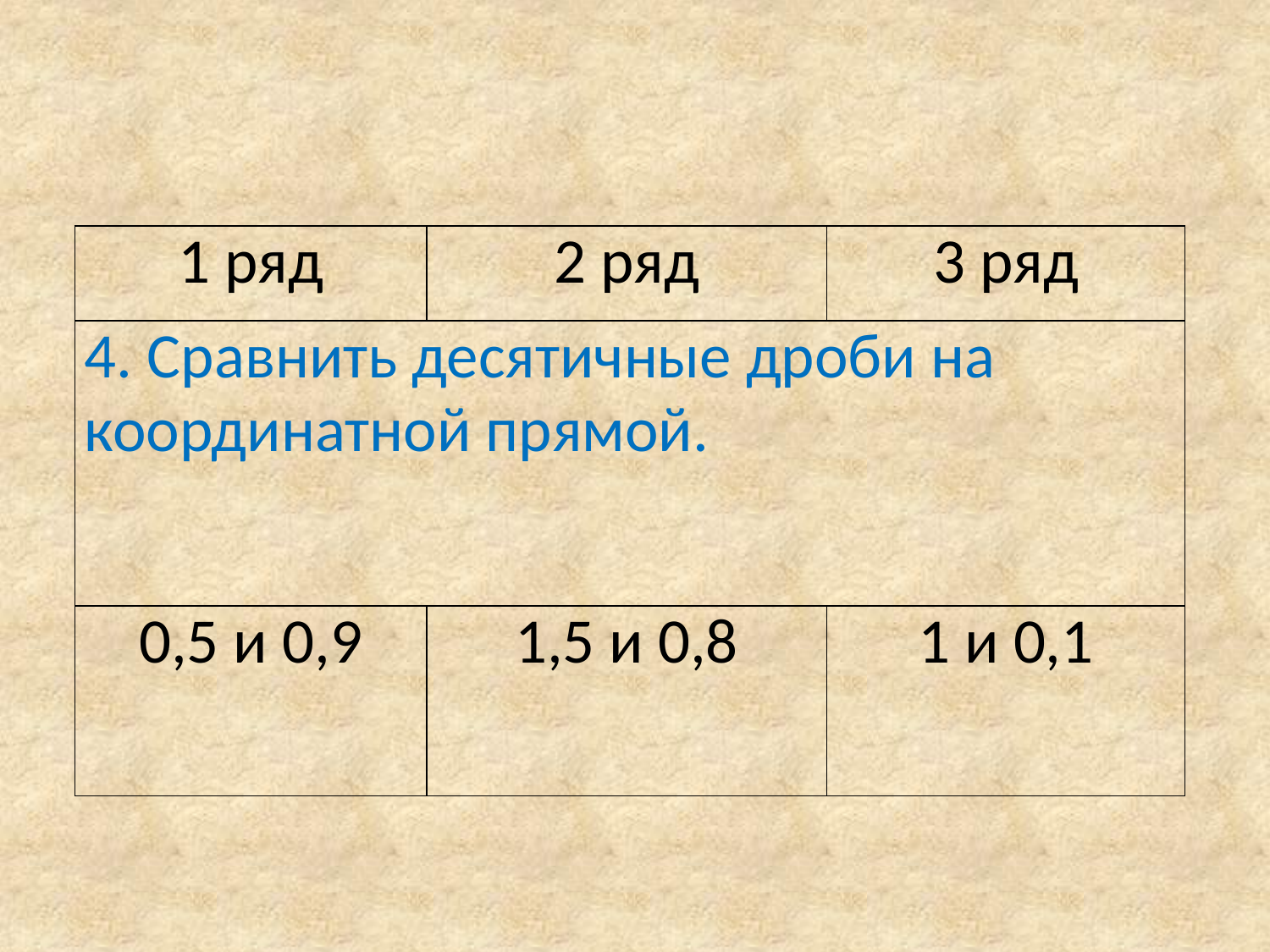

#
| 1 ряд | 2 ряд | 3 ряд |
| --- | --- | --- |
| 4. Сравнить десятичные дроби на координатной прямой. |  |  |
| 0,5 и 0,9 | 1,5 и 0,8 | 1 и 0,1 |